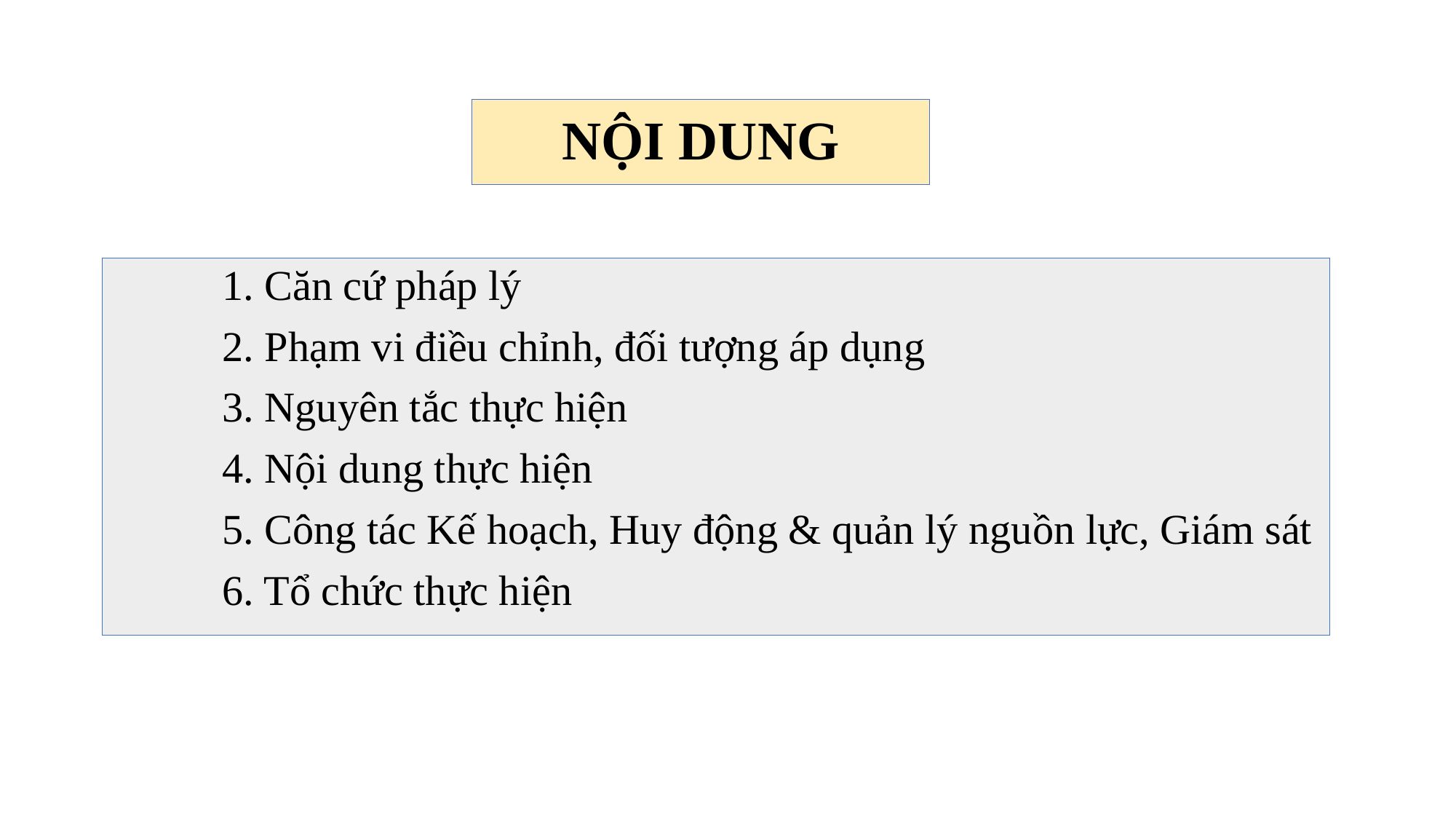

# NỘI DUNG
	1. Căn cứ pháp lý
	2. Phạm vi điều chỉnh, đối tượng áp dụng
	3. Nguyên tắc thực hiện
	4. Nội dung thực hiện
	5. Công tác Kế hoạch, Huy động & quản lý nguồn lực, Giám sát
6. Tổ chức thực hiện